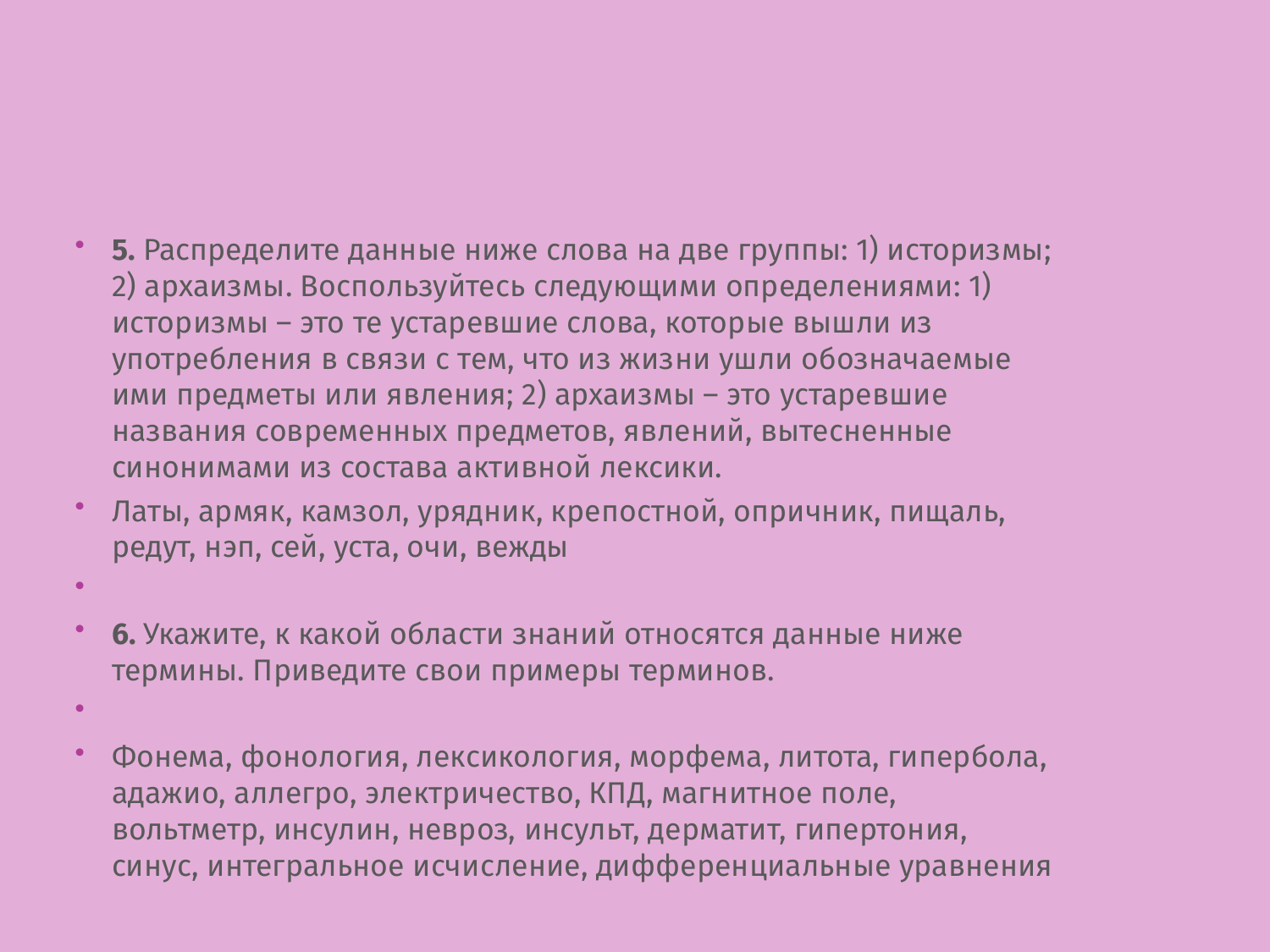

#
5. Распределите данные ниже слова на две группы: 1) историзмы; 2) архаизмы. Воспользуйтесь следующими определениями: 1) историзмы – это те устаревшие слова, которые вышли из употребления в связи с тем, что из жизни ушли обозначаемые ими предметы или явления; 2) архаизмы – это устаревшие названия современных предметов, явлений, вытесненные синонимами из состава активной лексики.
Латы, армяк, камзол, урядник, крепостной, опричник, пищаль, редут, нэп, сей, уста, очи, вежды

6. Укажите, к какой области знаний относятся данные ниже термины. Приведите свои примеры терминов.

Фонема, фонология, лексикология, морфема, литота, гипербола, адажио, аллегро, электричество, КПД, магнитное поле, вольтметр, инсулин, невроз, инсульт, дерматит, гипертония, синус, интегральное исчисление, дифференциальные уравнения